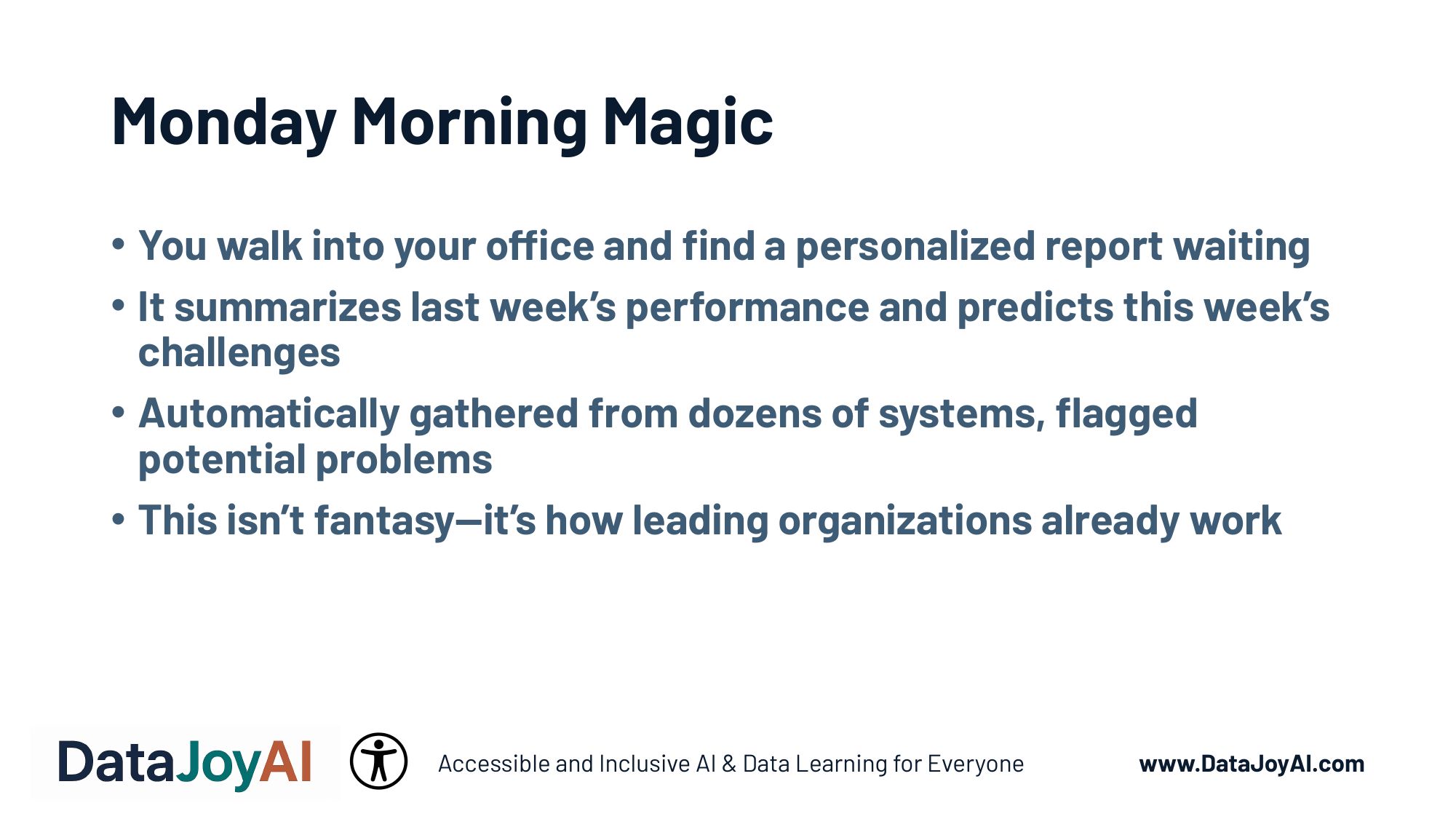

# Monday Morning Magic
You walk into your office and find a personalized report waiting
It summarizes last week’s performance and predicts this week’s challenges
Automatically gathered from dozens of systems, flagged potential problems
This isn’t fantasy—it’s how leading organizations already work